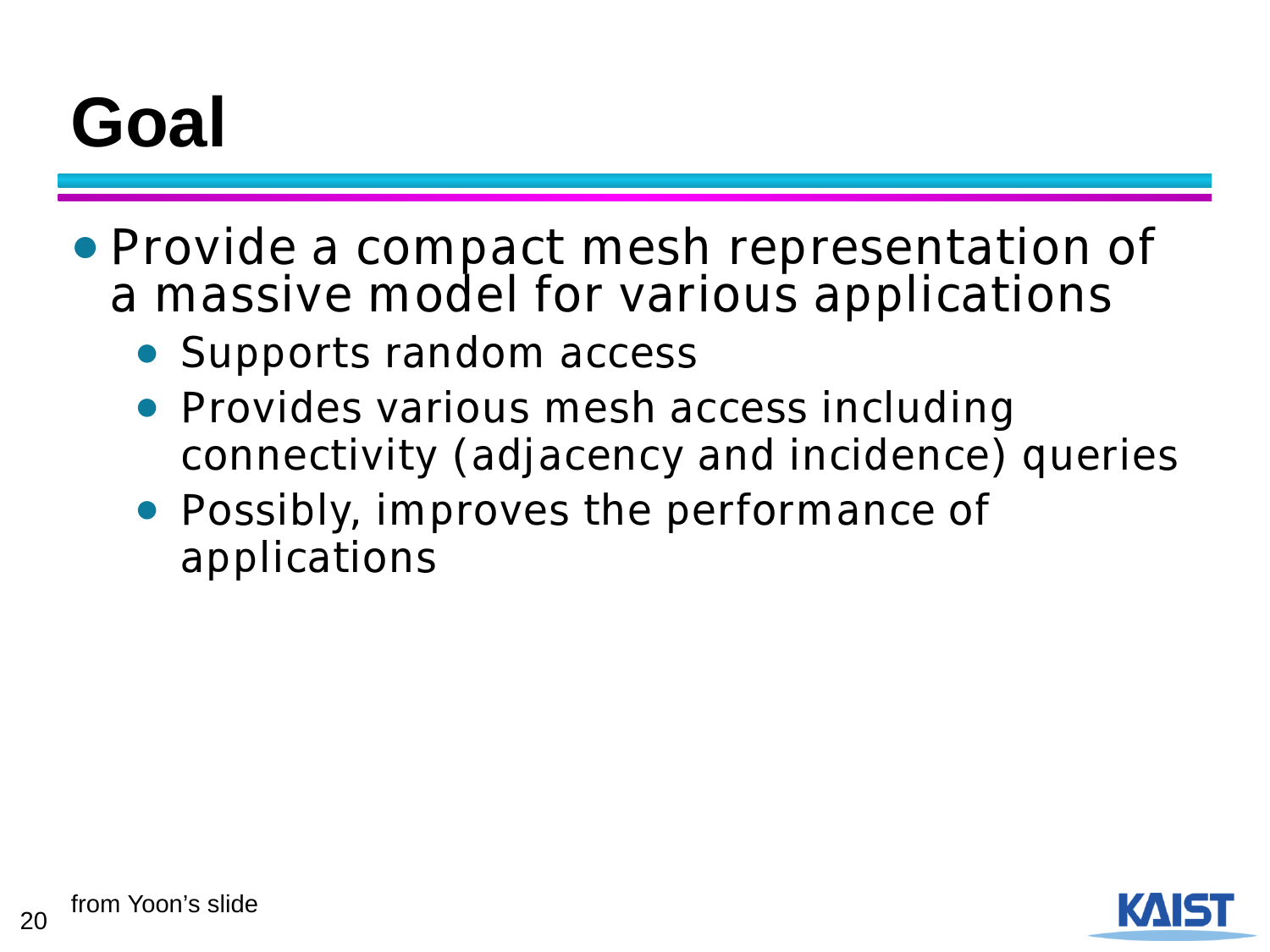

# Goal
Provide a compact mesh representation of a massive model for various applications
Supports random access
Provides various mesh access including connectivity (adjacency and incidence) queries
Possibly, improves the performance of applications
from Yoon’s slide